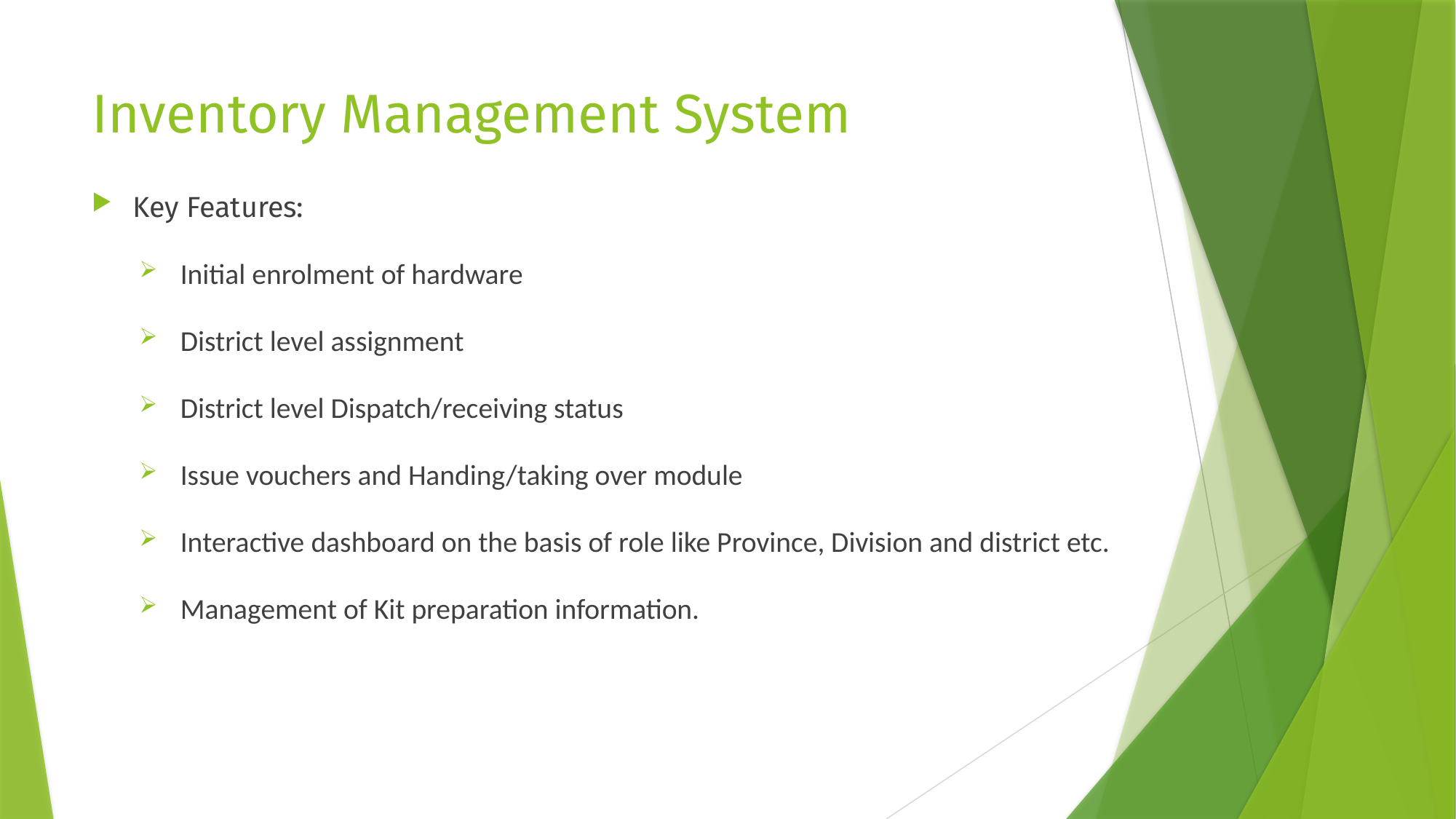

# Inventory Management System
Key Features:
Initial enrolment of hardware
District level assignment
District level Dispatch/receiving status
Issue vouchers and Handing/taking over module
Interactive dashboard on the basis of role like Province, Division and district etc.
Management of Kit preparation information.